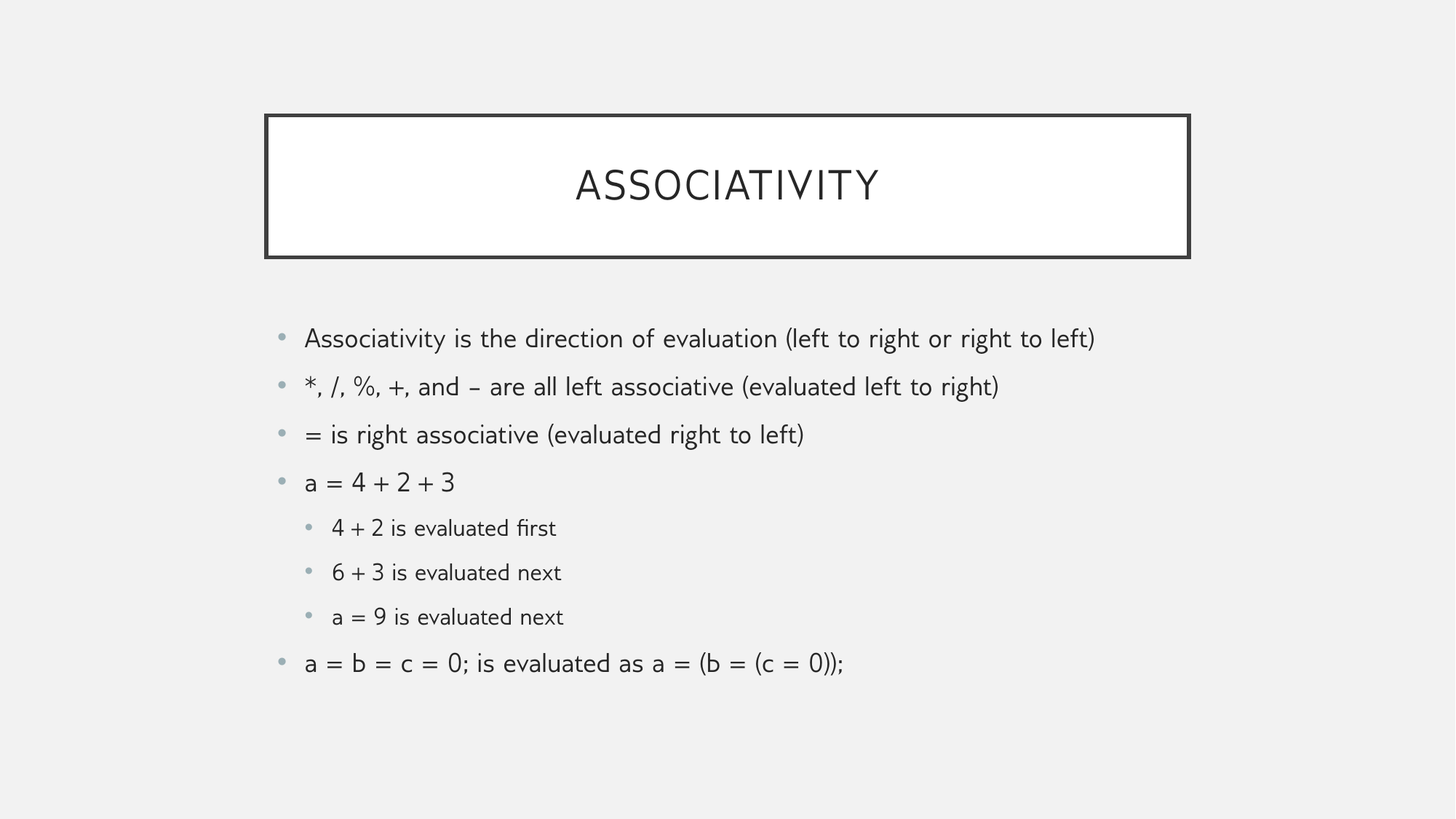

# Associativity
Associativity is the direction of evaluation (left to right or right to left)
*, /, %, +, and – are all left associative (evaluated left to right)
= is right associative (evaluated right to left)
a = 4 + 2 + 3
4 + 2 is evaluated first
6 + 3 is evaluated next
a = 9 is evaluated next
a = b = c = 0; is evaluated as a = (b = (c = 0));